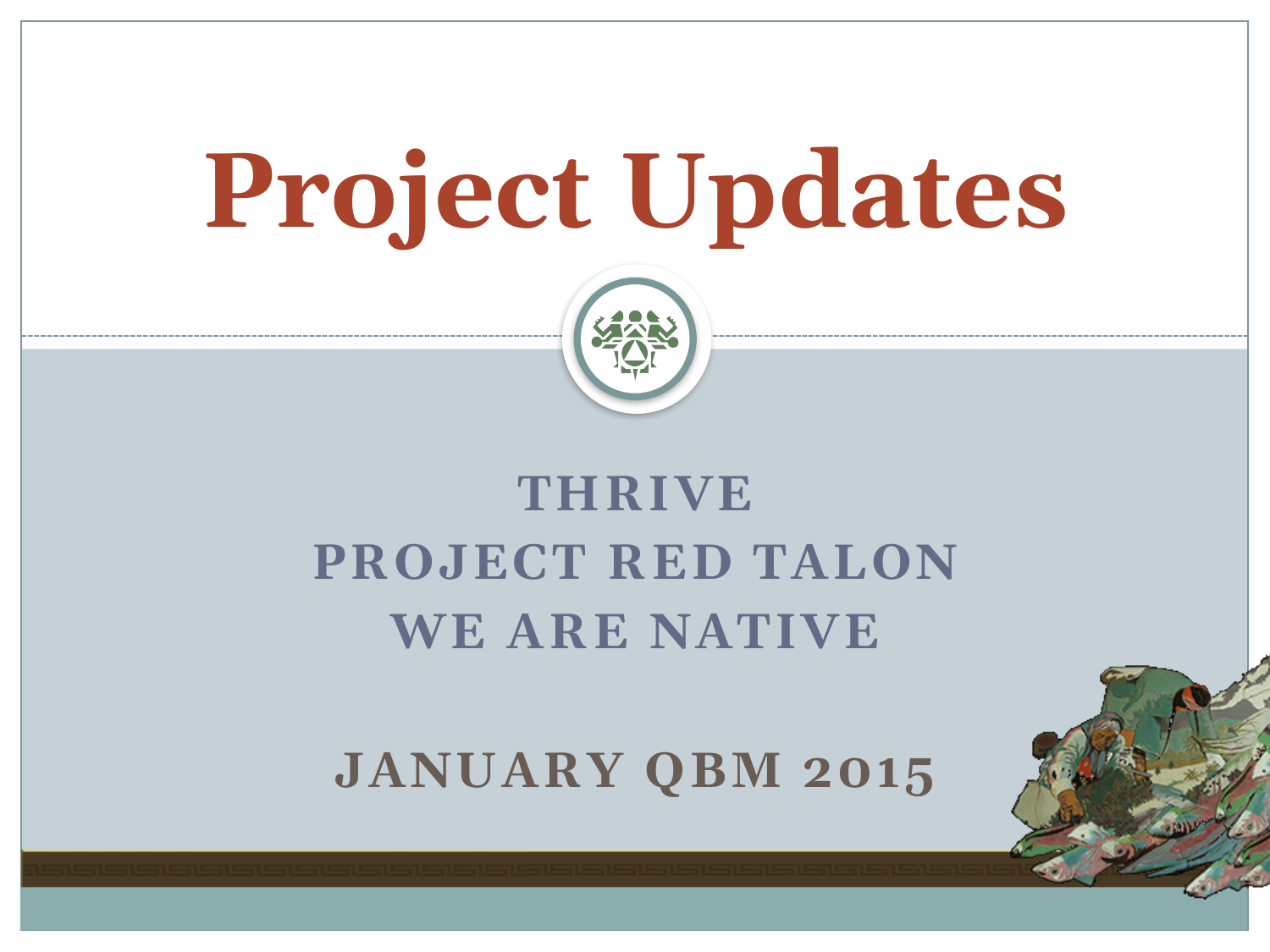

# Project Updates
THRIVE
Project Red talon
We are native

January QBM 2015